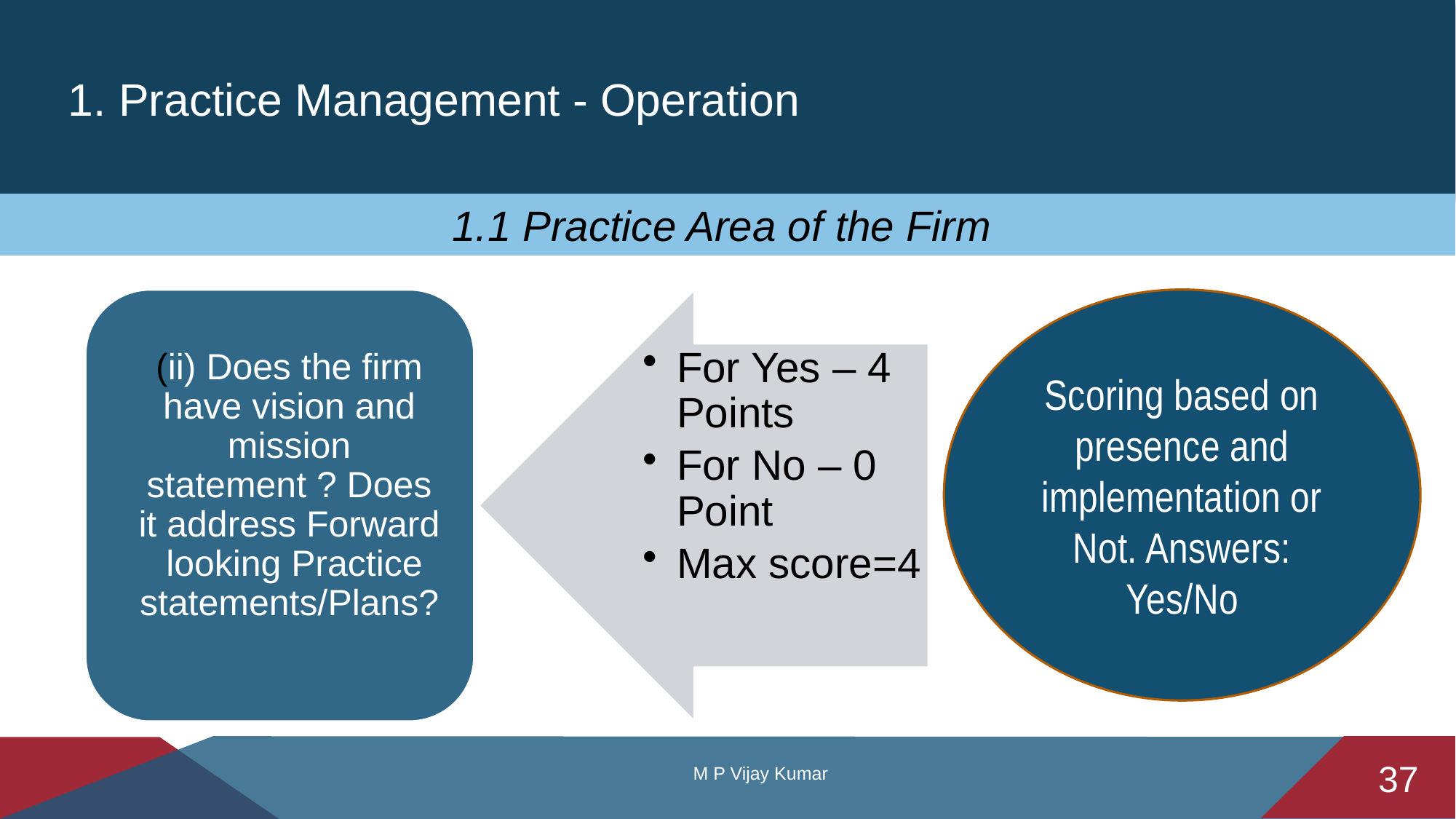

1. Practice Management - Operation
1.1 Practice Area of the Firm
For Yes – 4 Points
For No – 0 Point
Max score=4
(ii) Does the firm have vision and mission statement ? Does it address Forward  looking Practice statements/Plans?
Scoring based on presence and implementation or Not. Answers: Yes/No